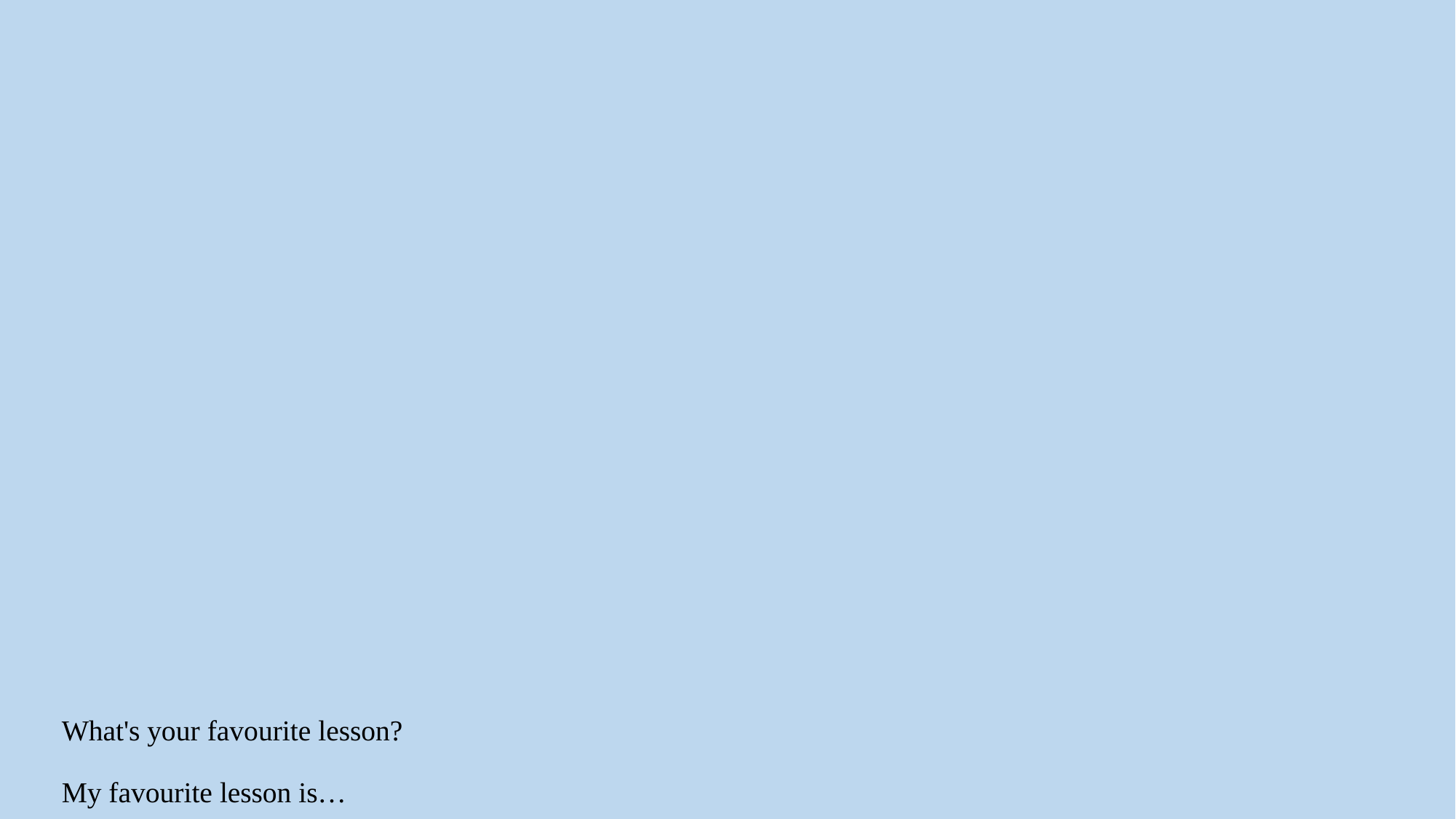

# What's your favourite lesson? My favourite lesson is… Her/his favourite lesson is…